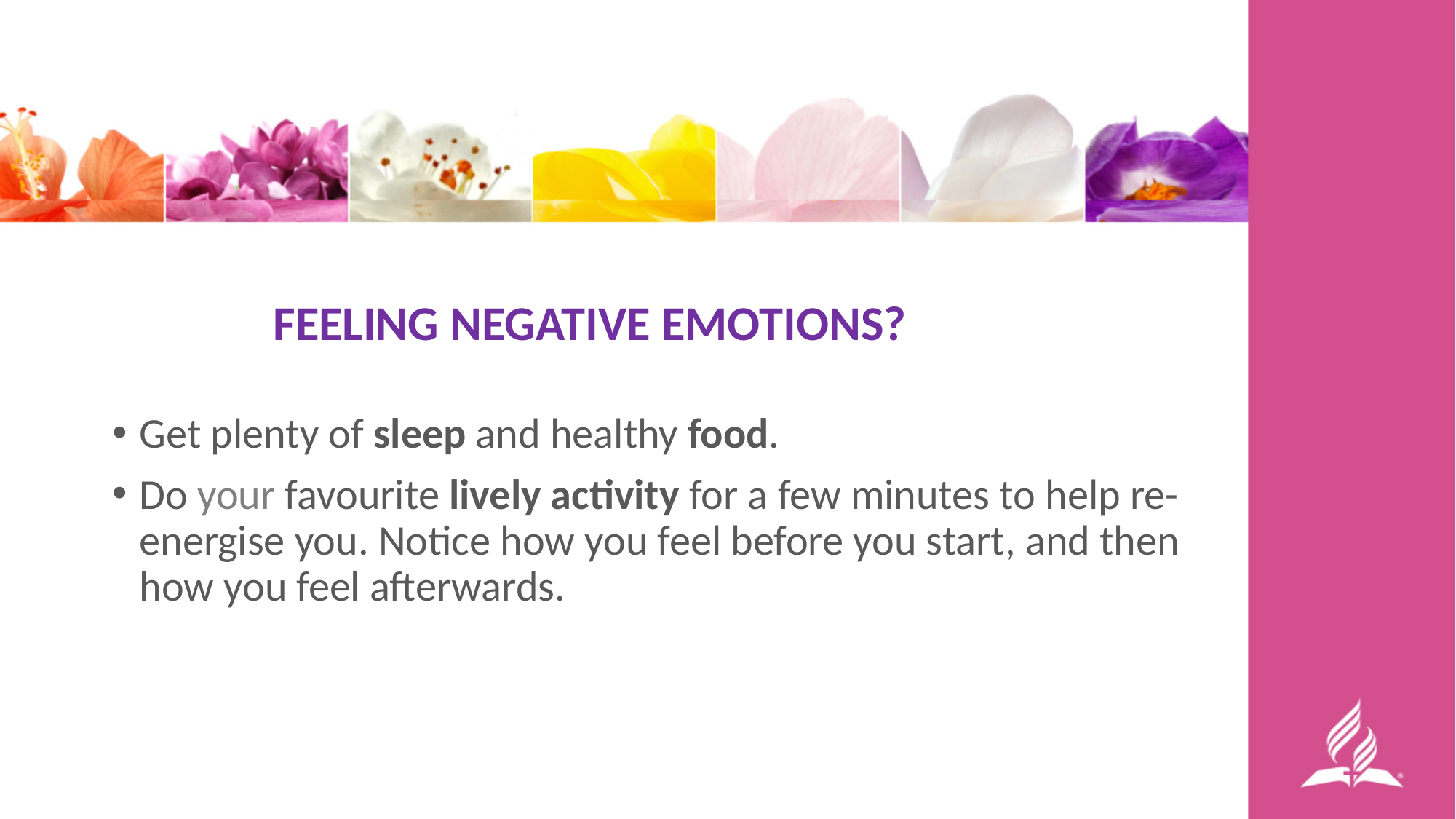

FEELING NEGATIVE EMOTIONS?
Get plenty of sleep and healthy food.
Do your favourite lively activity for a few minutes to help re-energise you. Notice how you feel before you start, and then how you feel afterwards.